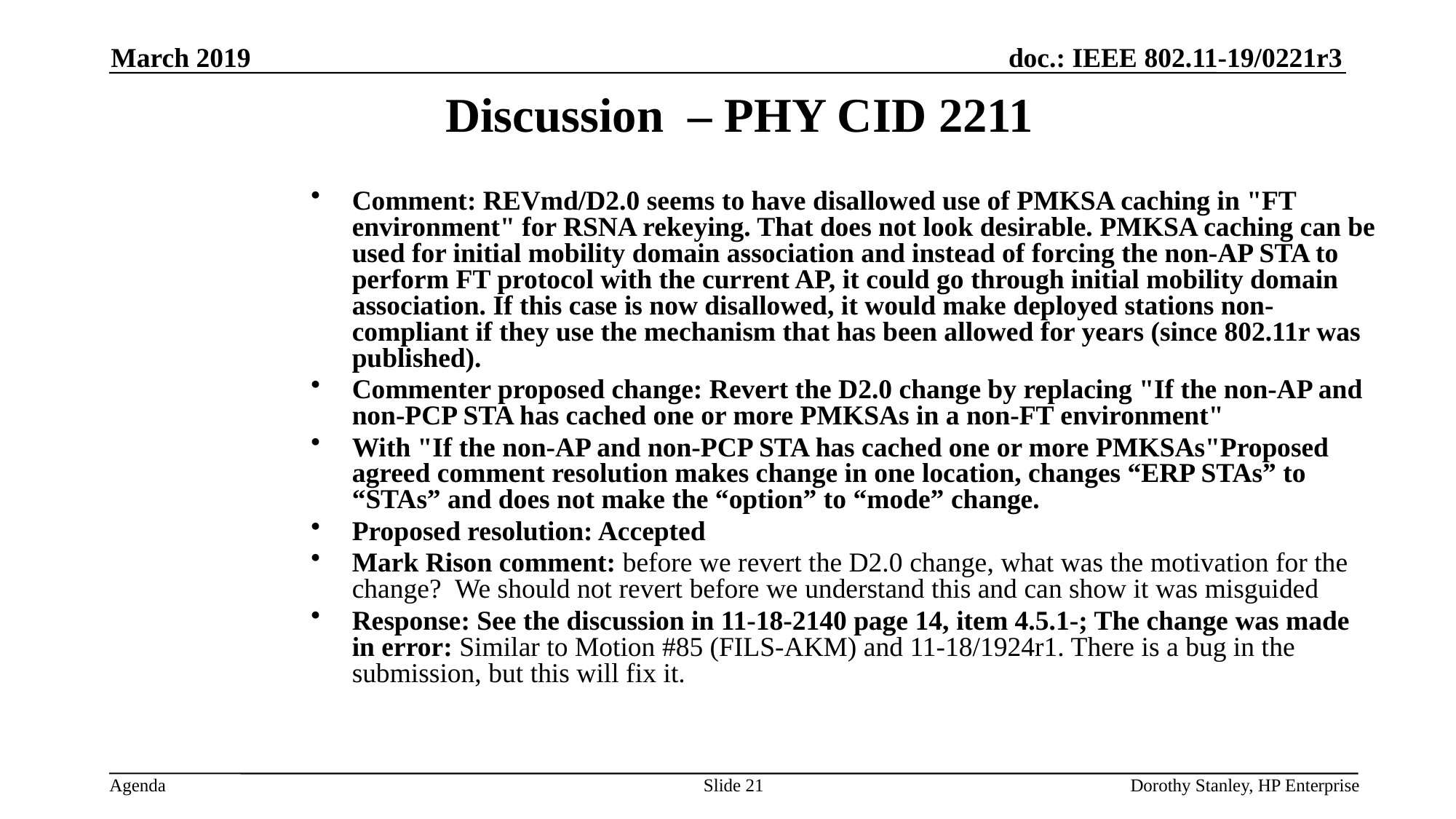

March 2019
Discussion  – PHY CID 2211
Comment: REVmd/D2.0 seems to have disallowed use of PMKSA caching in "FT environment" for RSNA rekeying. That does not look desirable. PMKSA caching can be used for initial mobility domain association and instead of forcing the non-AP STA to perform FT protocol with the current AP, it could go through initial mobility domain association. If this case is now disallowed, it would make deployed stations non-compliant if they use the mechanism that has been allowed for years (since 802.11r was published).
Commenter proposed change: Revert the D2.0 change by replacing "If the non-AP and non-PCP STA has cached one or more PMKSAs in a non-FT environment"
With "If the non-AP and non-PCP STA has cached one or more PMKSAs"Proposed agreed comment resolution makes change in one location, changes “ERP STAs” to “STAs” and does not make the “option” to “mode” change.
Proposed resolution: Accepted
Mark Rison comment: before we revert the D2.0 change, what was the motivation for the change?  We should not revert before we understand this and can show it was misguided
Response: See the discussion in 11-18-2140 page 14, item 4.5.1-; The change was made in error: Similar to Motion #85 (FILS-AKM) and 11-18/1924r1. There is a bug in the submission, but this will fix it.

Slide 21
Dorothy Stanley, HP Enterprise